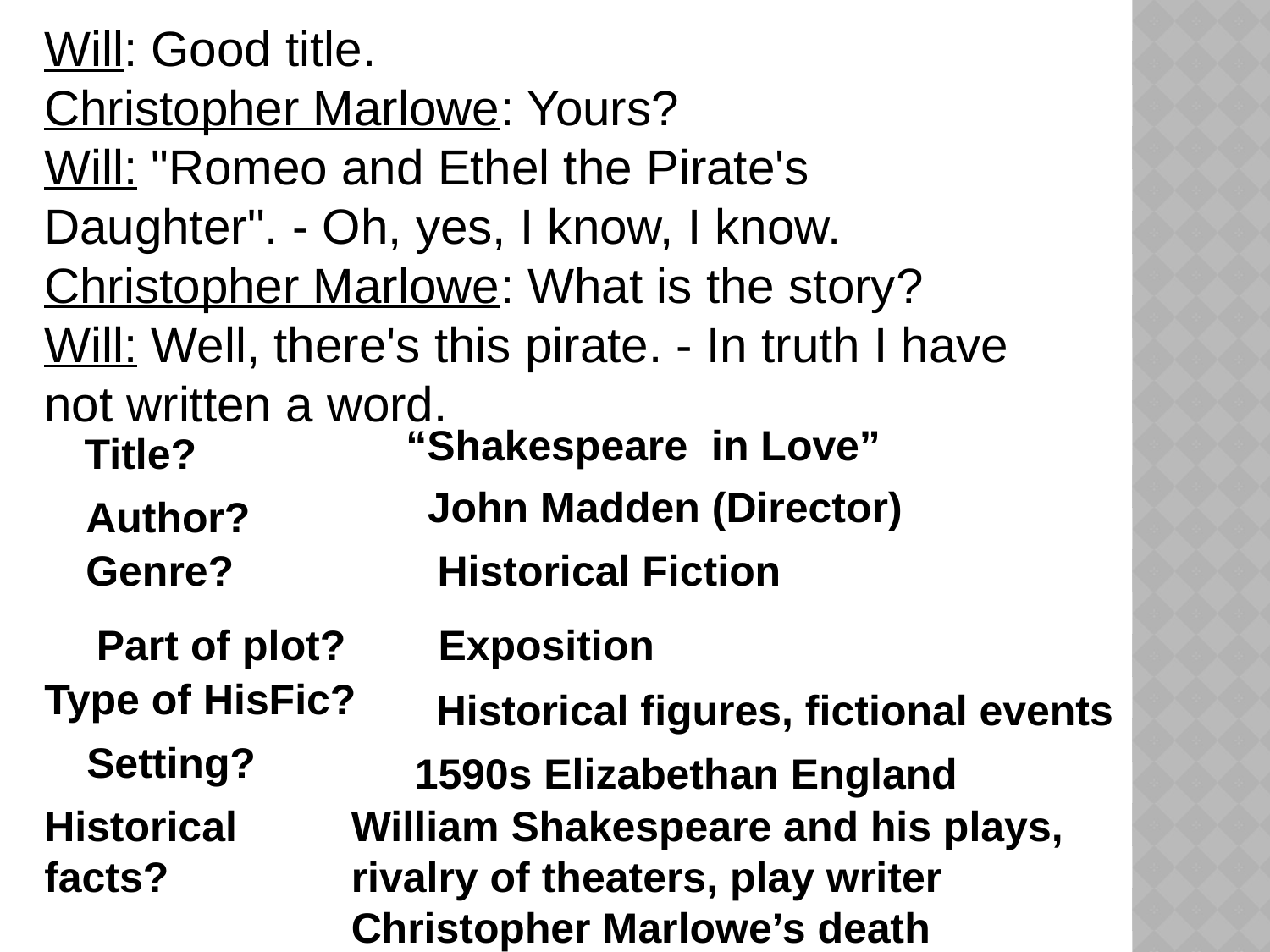

Will: Good title.
Christopher Marlowe: Yours?
Will: "Romeo and Ethel the Pirate's Daughter". - Oh, yes, I know, I know.
Christopher Marlowe: What is the story?
Will: Well, there's this pirate. - In truth I have not written a word.
“Shakespeare  in Love”
Title?
John Madden (Director)
Author?
Genre?
Historical Fiction
Part of plot?
Exposition
Type of HisFic?
Historical figures, fictional events
Setting?
1590s Elizabethan England
Historical facts?
William Shakespeare and his plays, rivalry of theaters, play writer Christopher Marlowe’s death